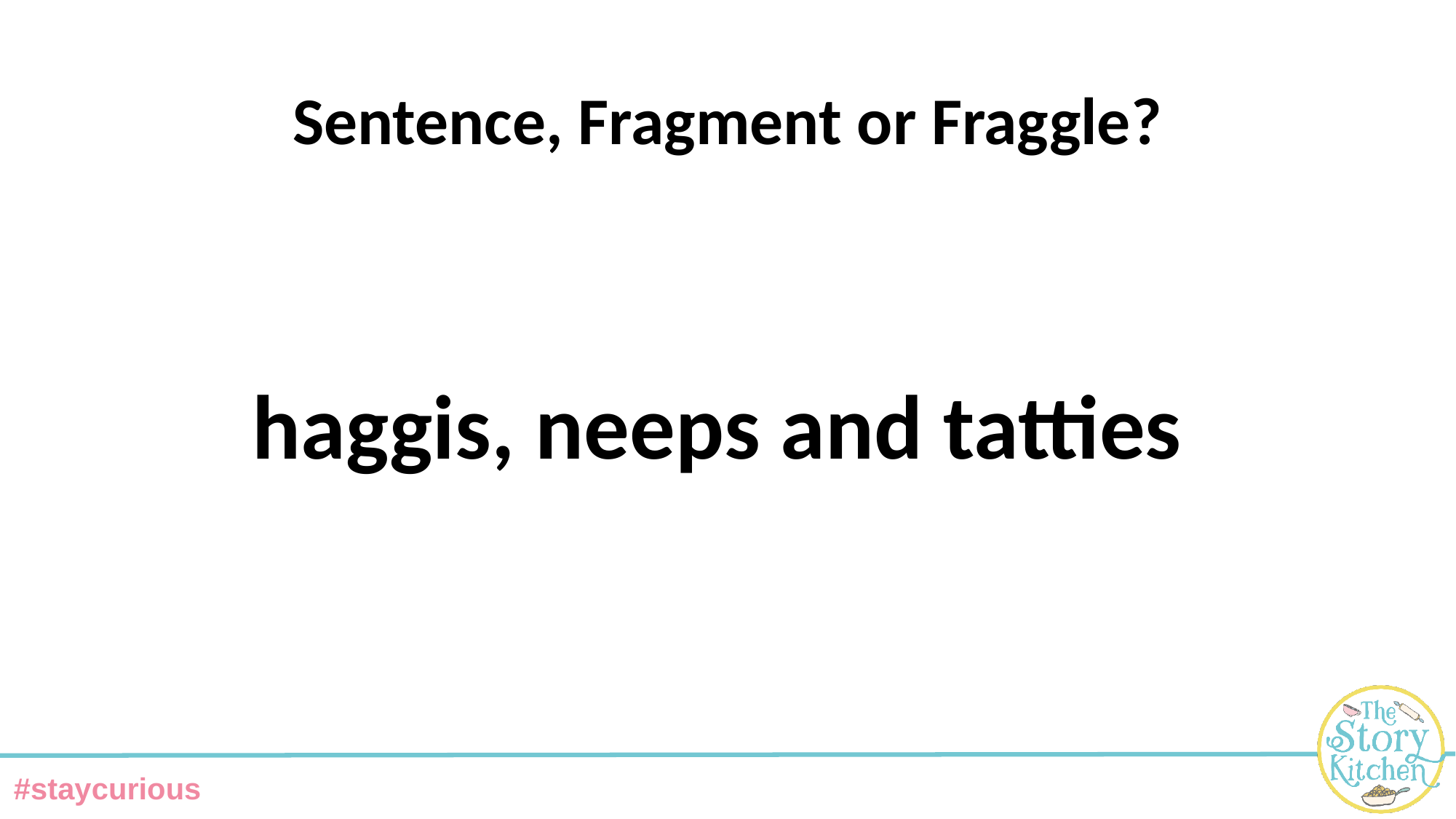

# Sentence, Fragment or Fraggle?
haggis, neeps and tatties